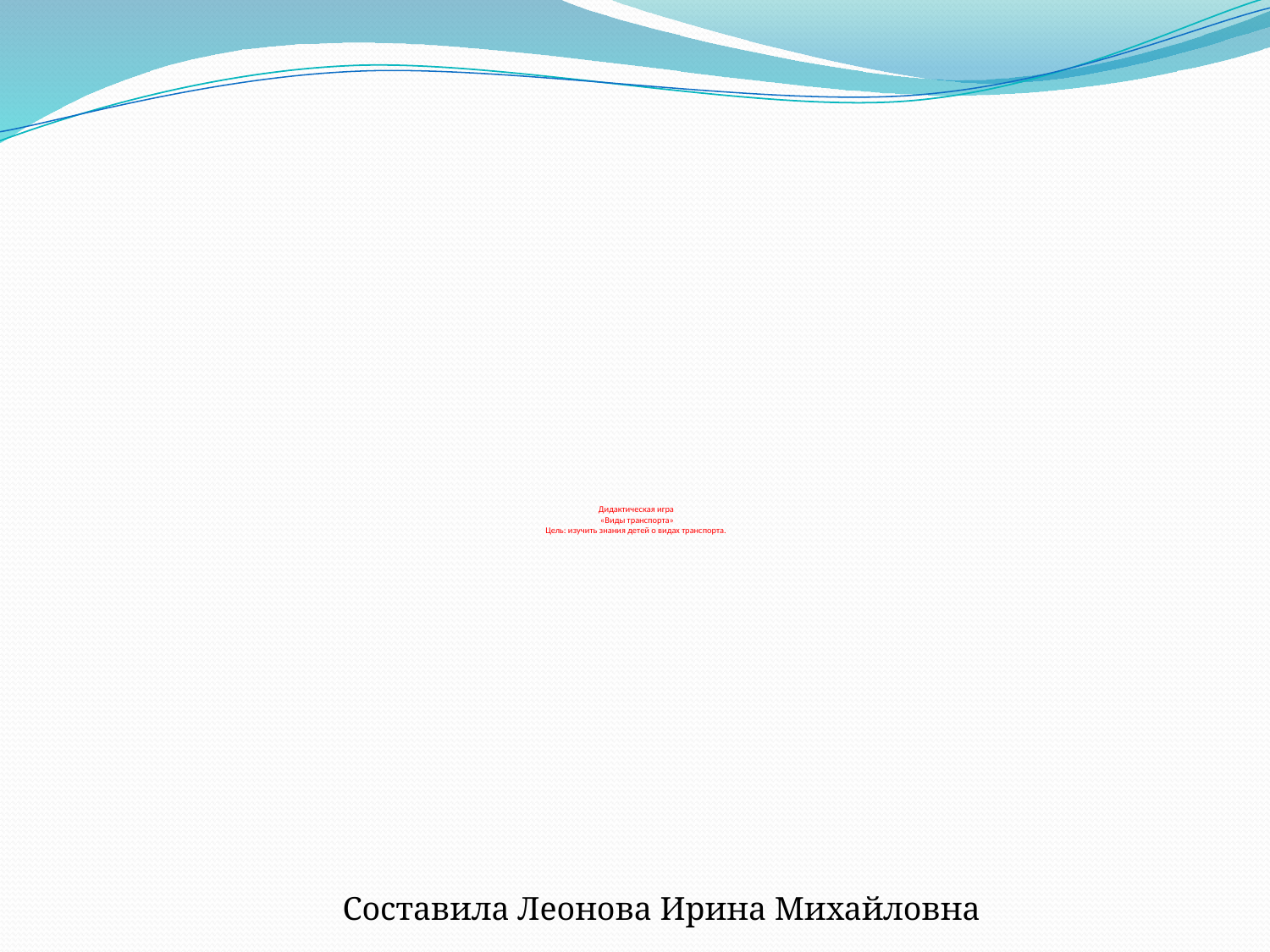

# Дидактическая игра «Виды транспорта» Цель: изучить знания детей о видах транспорта.
Составила Леонова Ирина Михайловна